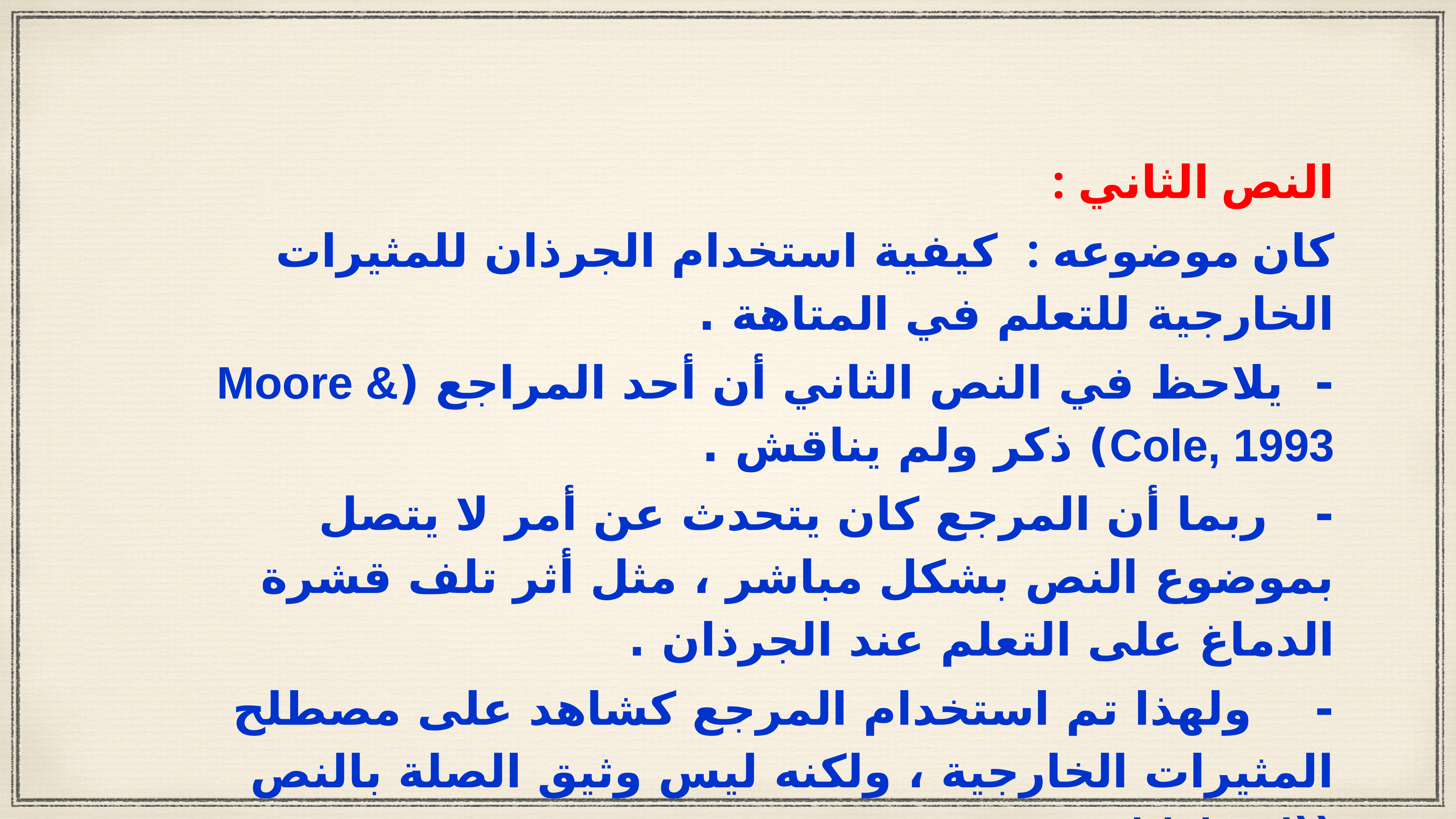

# النص الثاني :
كان موضوعه :  كيفية استخدام الجرذان للمثيرات الخارجية للتعلم في المتاهة .
-  يلاحظ في النص الثاني أن أحد المراجع (Moore & Cole, 1993) ذكر ولم يناقش .
-   ربما أن المرجع كان يتحدث عن أمر لا يتصل بموضوع النص بشكل مباشر ، مثل أثر تلف قشرة الدماغ على التعلم عند الجرذان .
-    ولهذا تم استخدام المرجع كشاهد على مصطلح المثيرات الخارجية ، ولكنه ليس وثيق الصلة بالنص  ((Kendrick,nd.